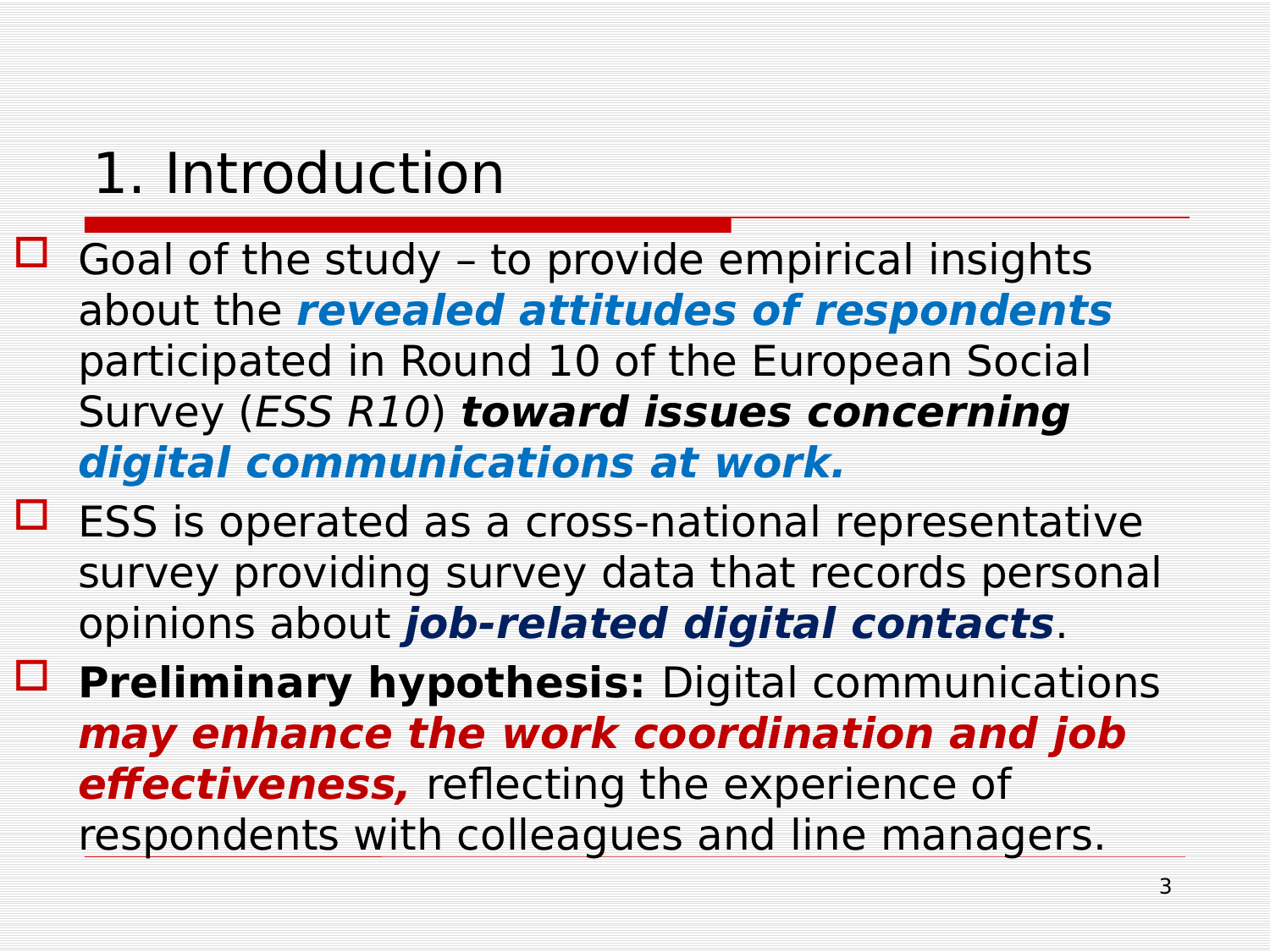

# 1. Introduction
Goal of the study – to provide empirical insights about the revealed attitudes of respondents participated in Round 10 of the European Social Survey (ESS R10) toward issues concerning digital communications at work.
ESS is operated as a cross-national representative survey providing survey data that records personal opinions about job-related digital contacts.
Preliminary hypothesis: Digital communications may enhance the work coordination and job effectiveness, reflecting the experience of respondents with colleagues and line managers.

3